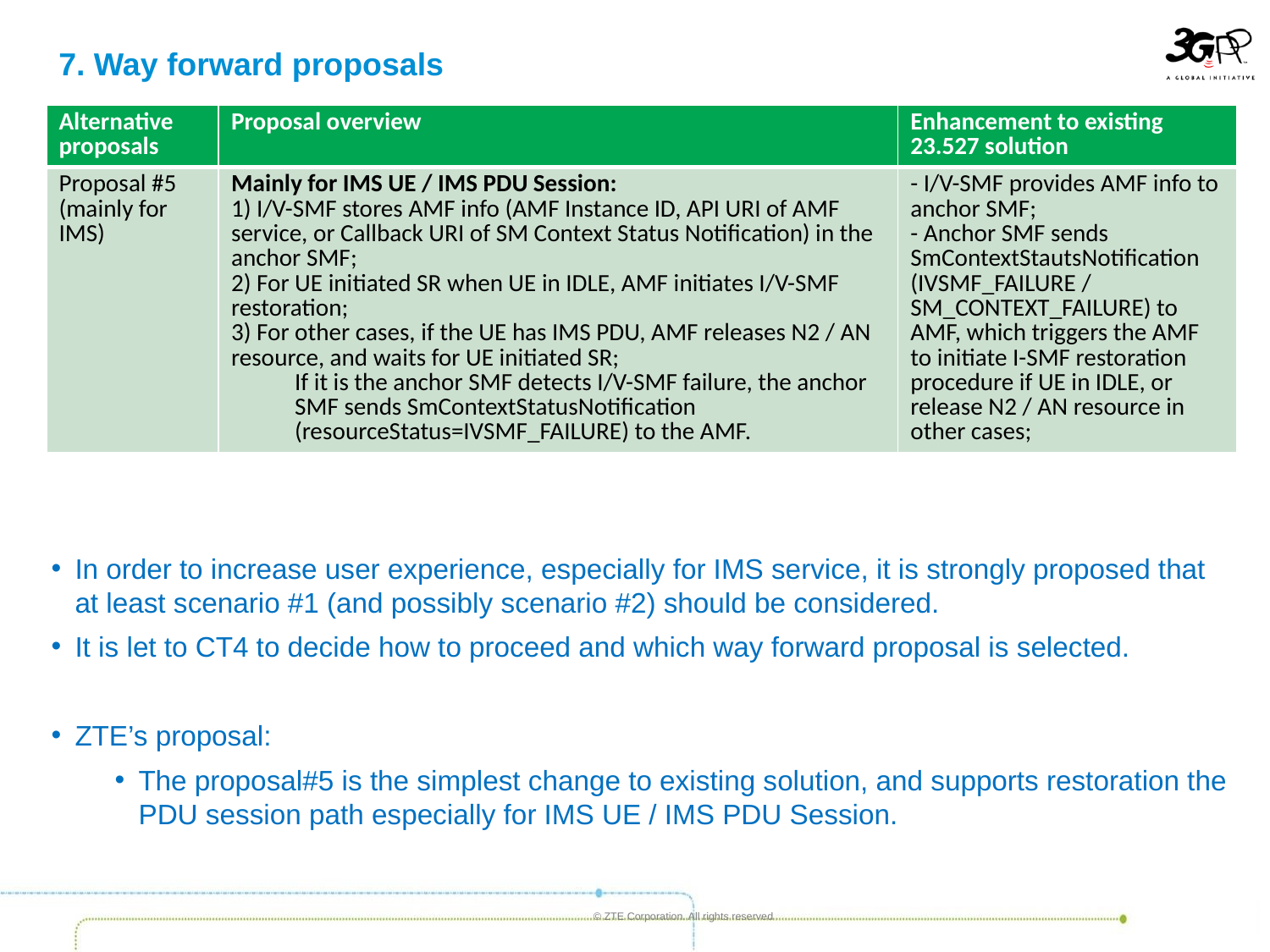

# 7. Way forward proposals
| Alternative proposals | Proposal overview | Enhancement to existing 23.527 solution |
| --- | --- | --- |
| Proposal #5 (mainly for IMS) | Mainly for IMS UE / IMS PDU Session: 1) I/V-SMF stores AMF info (AMF Instance ID, API URI of AMF service, or Callback URI of SM Context Status Notification) in the anchor SMF; 2) For UE initiated SR when UE in IDLE, AMF initiates I/V-SMF restoration; 3) For other cases, if the UE has IMS PDU, AMF releases N2 / AN resource, and waits for UE initiated SR; If it is the anchor SMF detects I/V-SMF failure, the anchor SMF sends SmContextStatusNotification (resourceStatus=IVSMF\_FAILURE) to the AMF. | - I/V-SMF provides AMF info to anchor SMF; - Anchor SMF sends SmContextStautsNotification (IVSMF\_FAILURE / SM\_CONTEXT\_FAILURE) to AMF, which triggers the AMF to initiate I-SMF restoration procedure if UE in IDLE, or release N2 / AN resource in other cases; |
In order to increase user experience, especially for IMS service, it is strongly proposed that at least scenario #1 (and possibly scenario #2) should be considered.
It is let to CT4 to decide how to proceed and which way forward proposal is selected.

ZTE’s proposal:
The proposal#5 is the simplest change to existing solution, and supports restoration the PDU session path especially for IMS UE / IMS PDU Session.